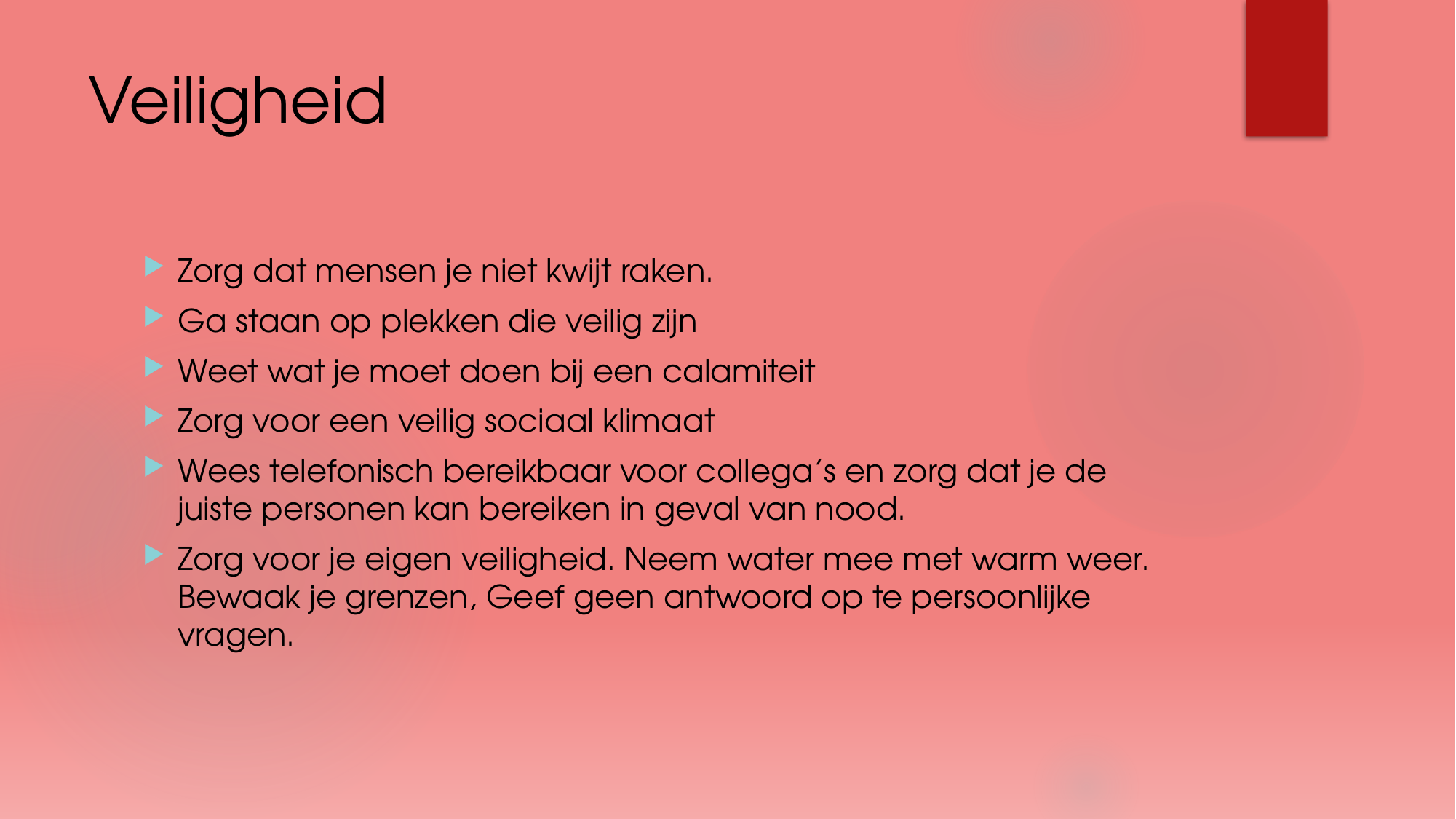

# Veiligheid
Zorg dat mensen je niet kwijt raken.
Ga staan op plekken die veilig zijn
Weet wat je moet doen bij een calamiteit
Zorg voor een veilig sociaal klimaat
Wees telefonisch bereikbaar voor collega’s en zorg dat je de juiste personen kan bereiken in geval van nood.
Zorg voor je eigen veiligheid. Neem water mee met warm weer. Bewaak je grenzen, Geef geen antwoord op te persoonlijke vragen.